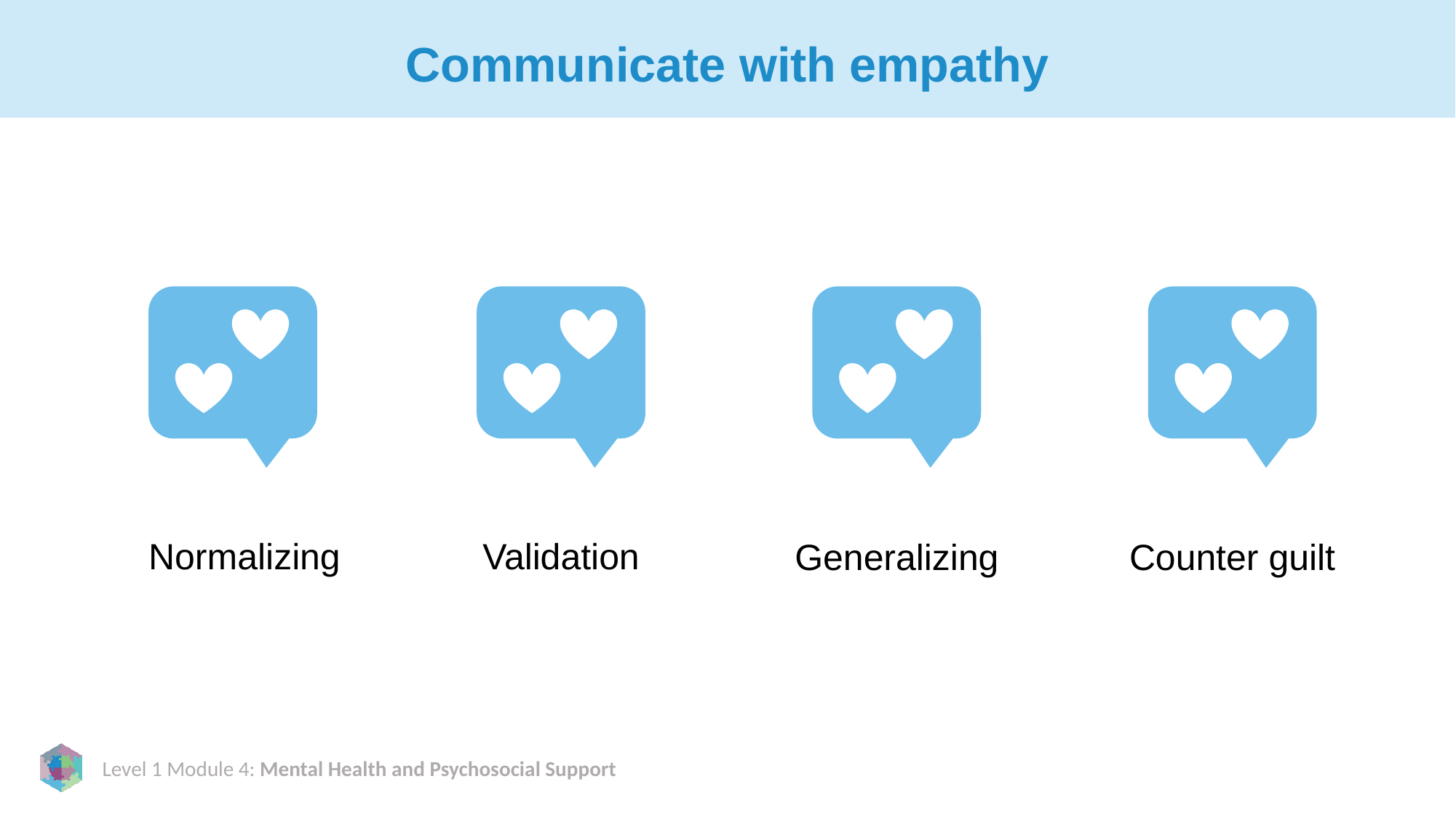

# Communicate with empathy

Normalizing
Validation
Generalizing
Counter guilt